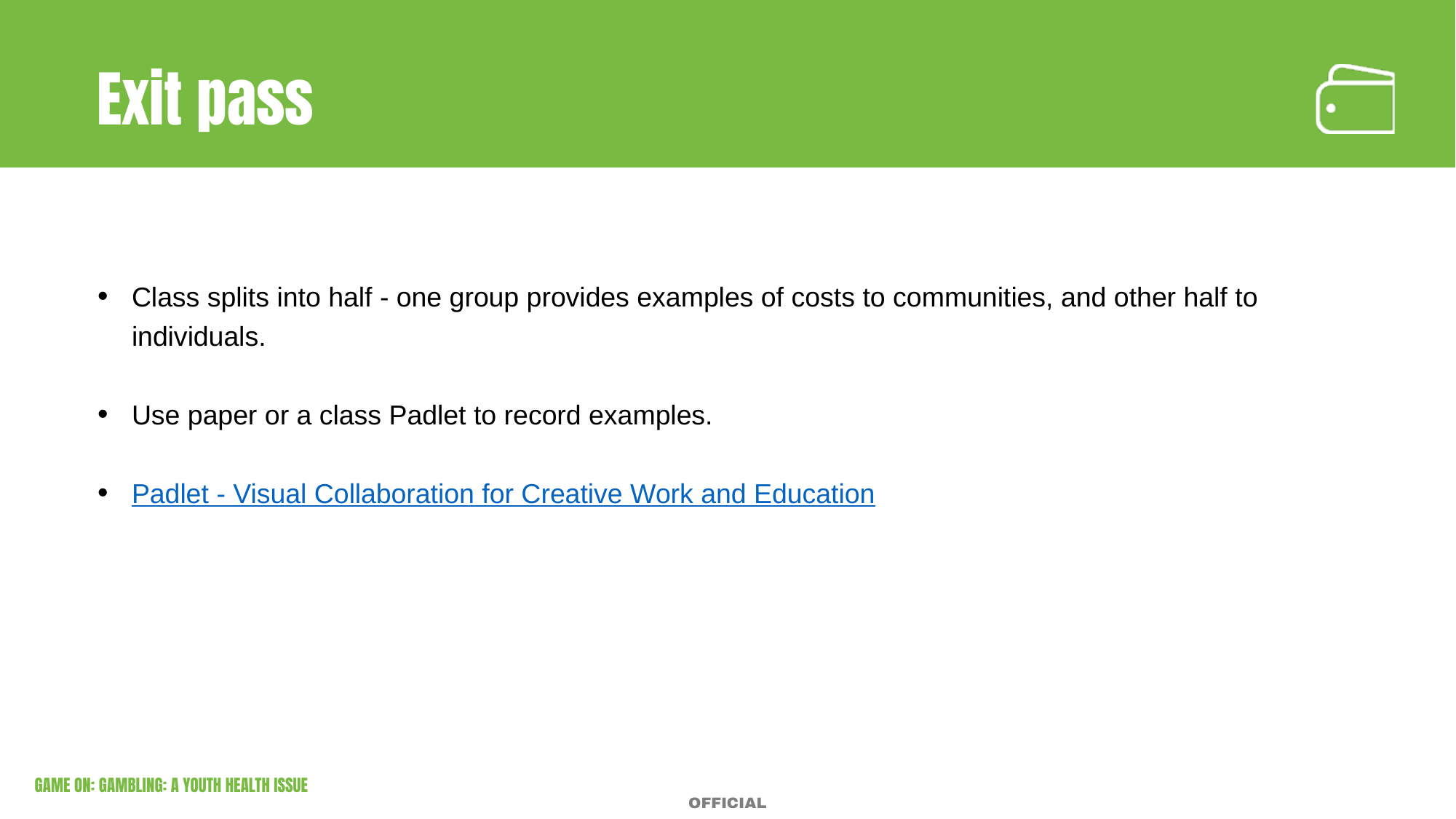

Exit pass
Class splits into half - one group provides examples of costs to communities, and other half to individuals.
Use paper or a class Padlet to record examples.
Padlet - Visual Collaboration for Creative Work and Education